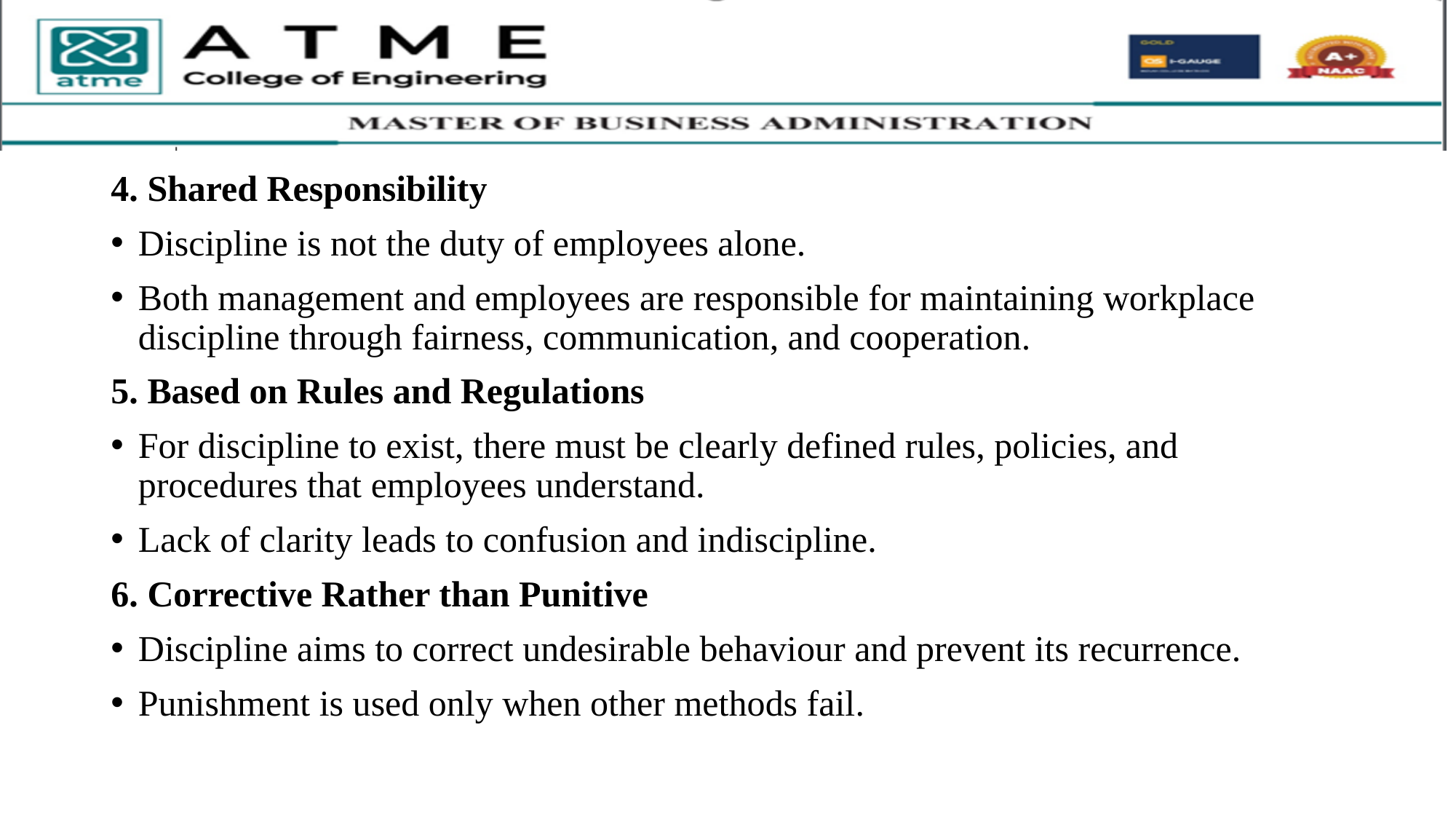

4. Shared Responsibility
Discipline is not the duty of employees alone.
Both management and employees are responsible for maintaining workplace discipline through fairness, communication, and cooperation.
5. Based on Rules and Regulations
For discipline to exist, there must be clearly defined rules, policies, and procedures that employees understand.
Lack of clarity leads to confusion and indiscipline.
6. Corrective Rather than Punitive
Discipline aims to correct undesirable behaviour and prevent its recurrence.
Punishment is used only when other methods fail.